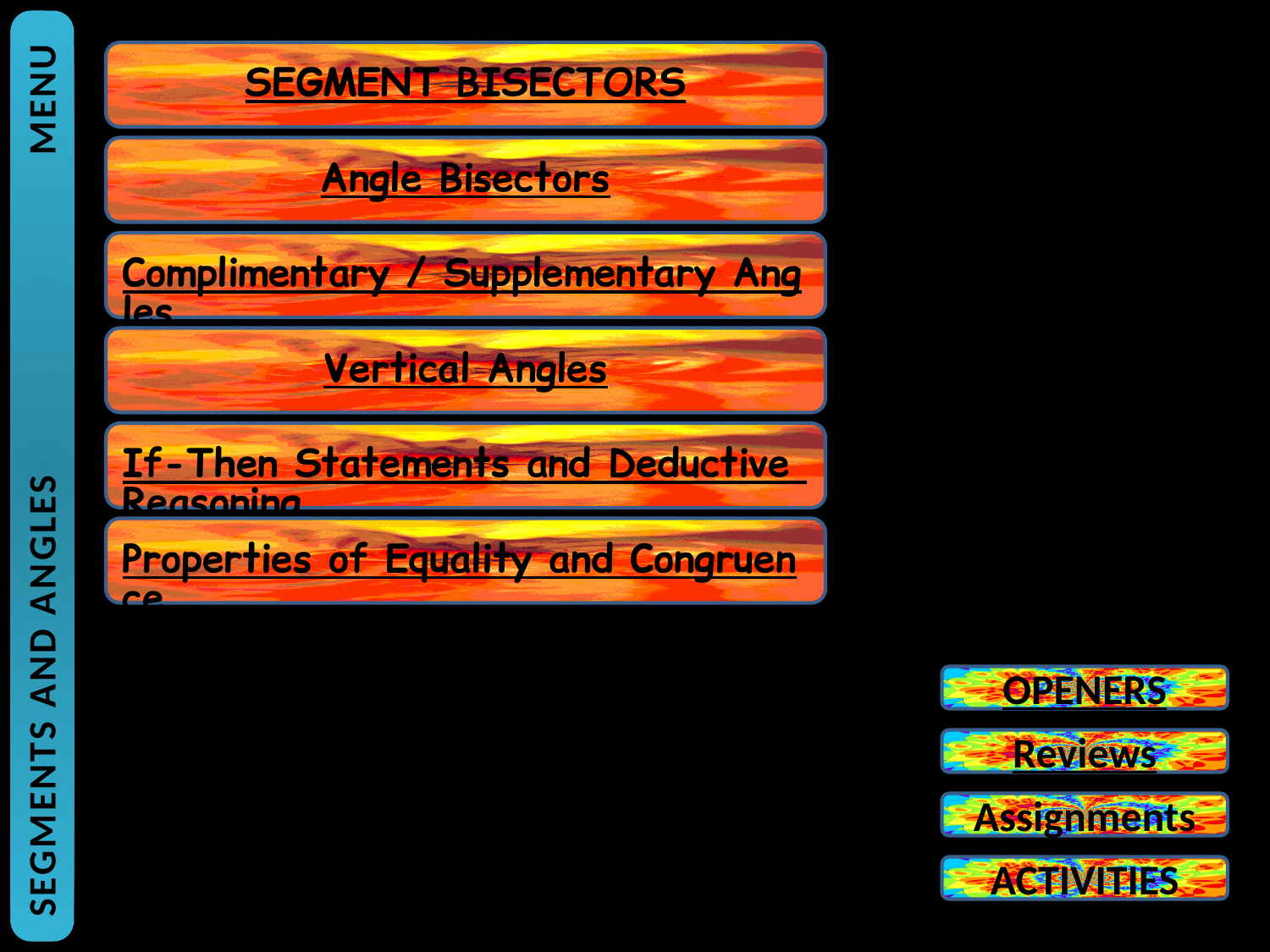

SEGMENT BISECTORS
Angle Bisectors
Complimentary / Supplementary Angles
Vertical Angles
If-Then Statements and Deductive Reasoning
SEGMENTS AND ANGLES			MENU
Properties of Equality and Congruence
OPENERS
Reviews
Assignments
ACTIVITIES